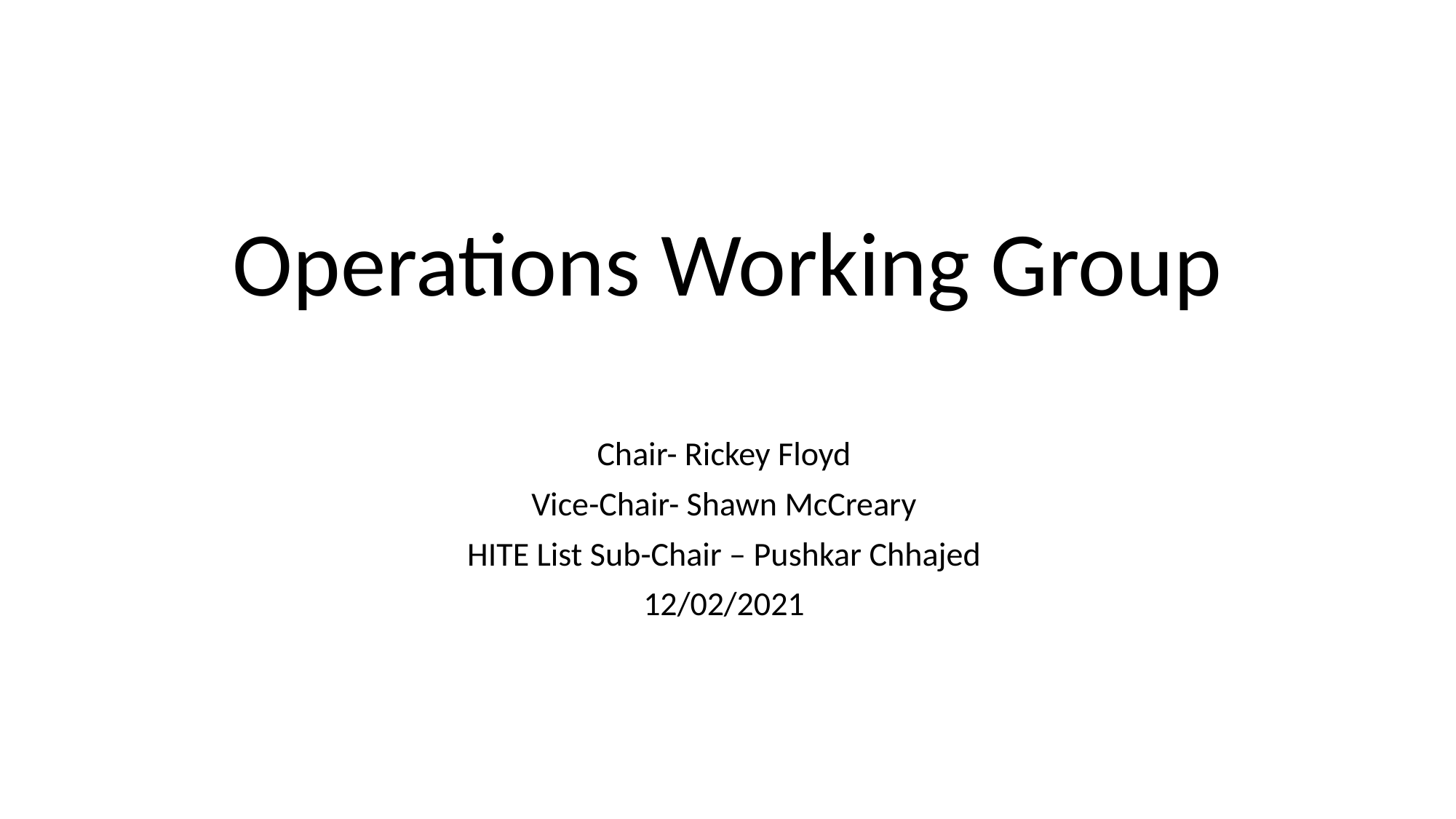

# Operations Working Group
Chair- Rickey Floyd
Vice-Chair- Shawn McCreary
HITE List Sub-Chair – Pushkar Chhajed
12/02/2021